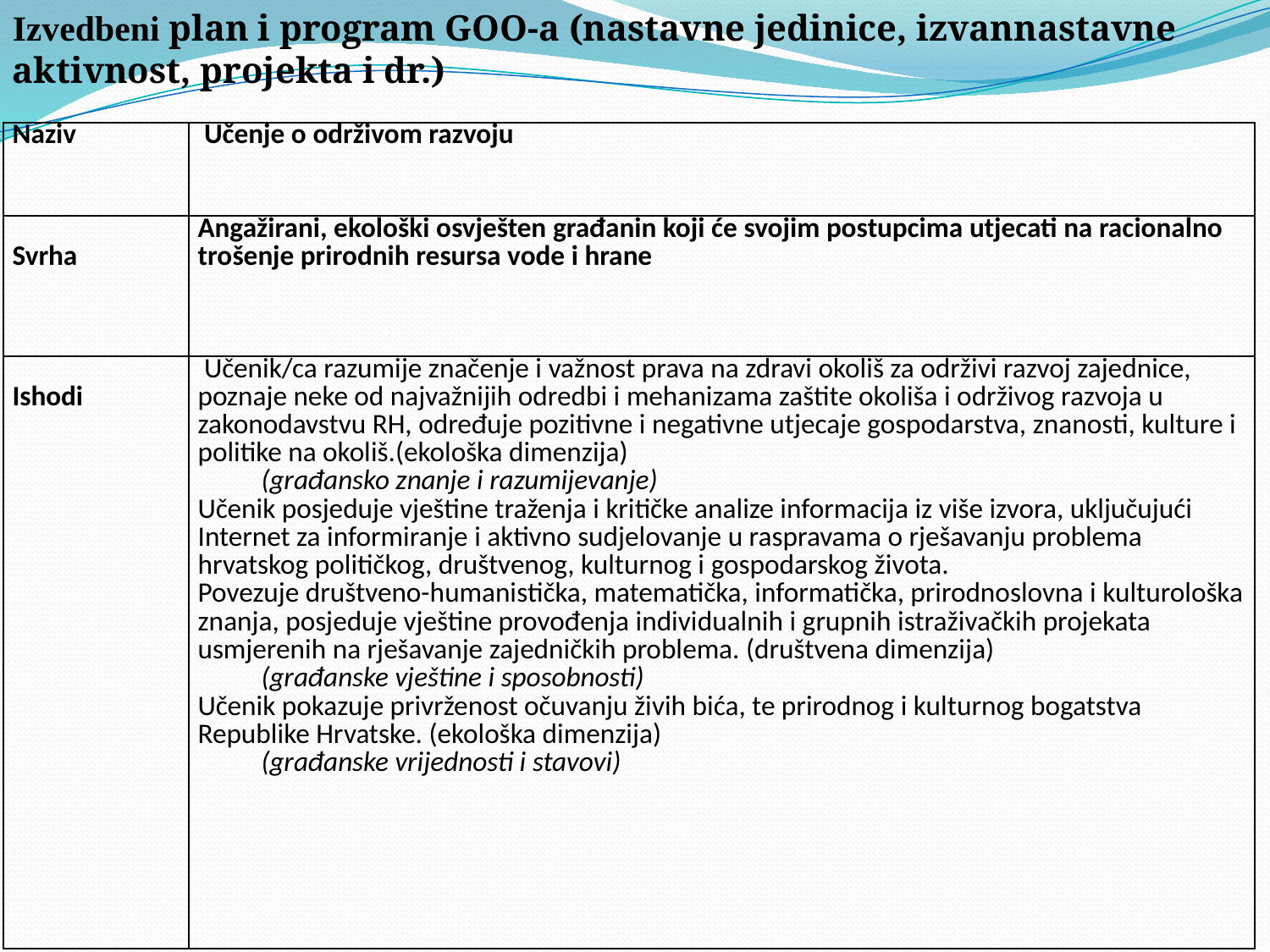

Izvedbeni plan i program GOO-a (nastavne jedinice, izvannastavne aktivnost, projekta i dr.)
#
| Naziv | Učenje o održivom razvoju |
| --- | --- |
| Svrha | Angažirani, ekološki osvješten građanin koji će svojim postupcima utjecati na racionalno trošenje prirodnih resursa vode i hrane |
| Ishodi | Učenik/ca razumije značenje i važnost prava na zdravi okoliš za održivi razvoj zajednice, poznaje neke od najvažnijih odredbi i mehanizama zaštite okoliša i održivog razvoja u zakonodavstvu RH, određuje pozitivne i negativne utjecaje gospodarstva, znanosti, kulture i politike na okoliš.(ekološka dimenzija) (građansko znanje i razumijevanje) Učenik posjeduje vještine traženja i kritičke analize informacija iz više izvora, uključujući Internet za informiranje i aktivno sudjelovanje u raspravama o rješavanju problema hrvatskog političkog, društvenog, kulturnog i gospodarskog života. Povezuje društveno-humanistička, matematička, informatička, prirodnoslovna i kulturološka znanja, posjeduje vještine provođenja individualnih i grupnih istraživačkih projekata usmjerenih na rješavanje zajedničkih problema. (društvena dimenzija) (građanske vještine i sposobnosti) Učenik pokazuje privrženost očuvanju živih bića, te prirodnog i kulturnog bogatstva Republike Hrvatske. (ekološka dimenzija) (građanske vrijednosti i stavovi) |